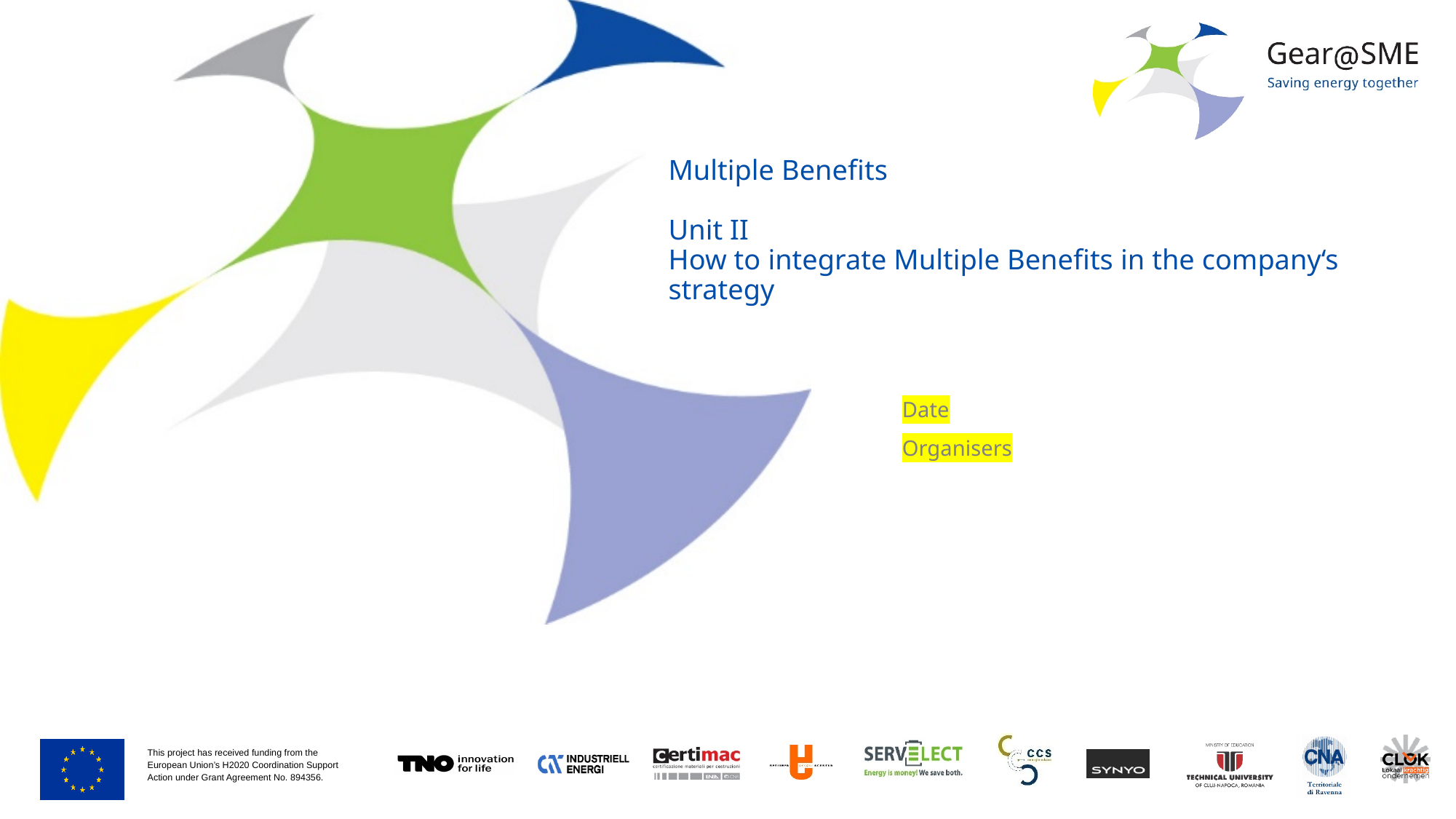

# Multiple Benefits Unit II How to integrate Multiple Benefits in the company‘s strategy
Date
Organisers